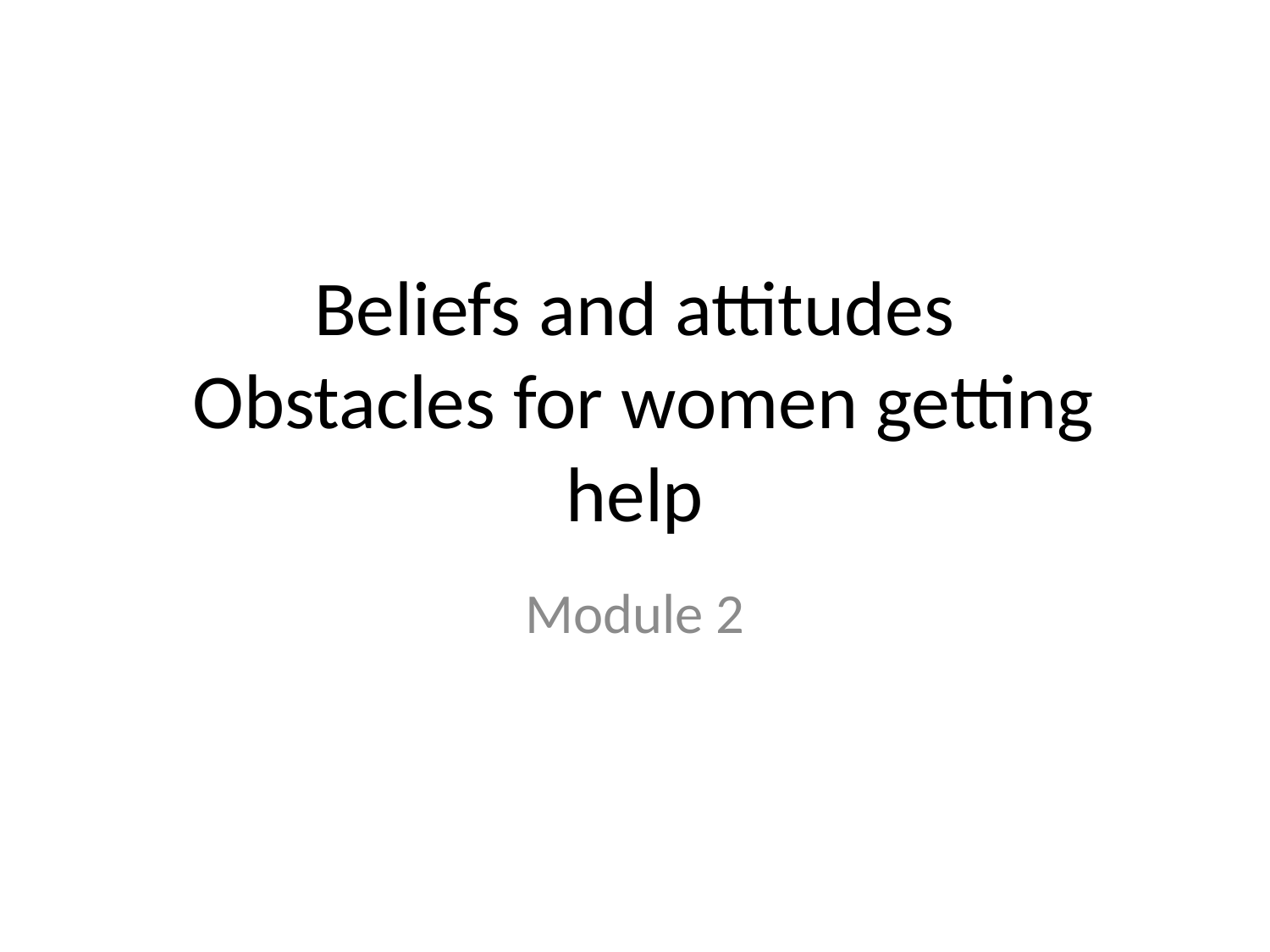

# Beliefs and attitudes Obstacles for women getting help
Module 2